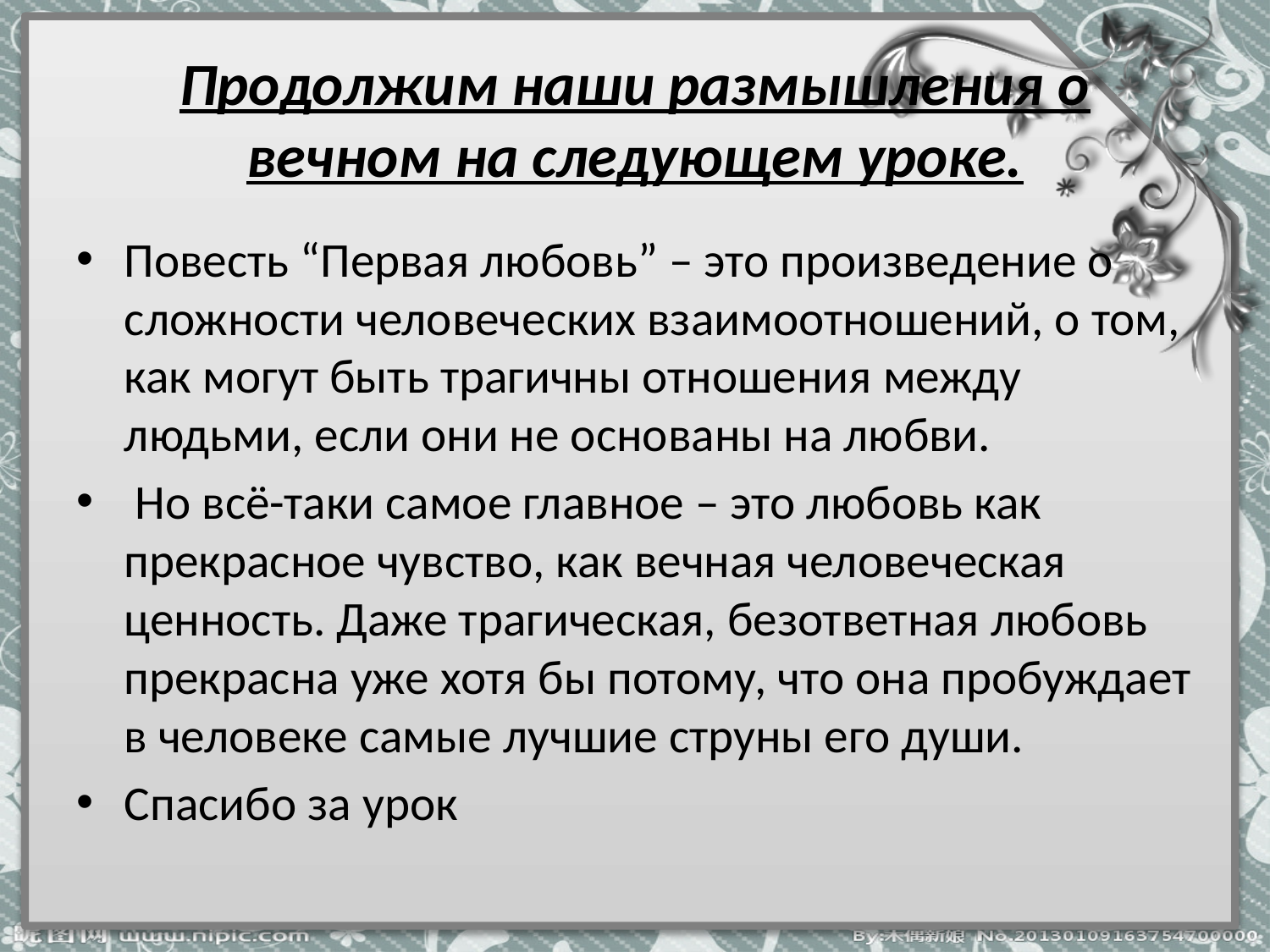

# Продолжим наши размышления о вечном на следующем уроке.
Повесть “Первая любовь” – это произведение о сложности человеческих взаимоотношений, о том, как могут быть трагичны отношения между людьми, если они не основаны на любви.
 Но всё-таки самое главное – это любовь как прекрасное чувство, как вечная человеческая ценность. Даже трагическая, безответная любовь прекрасна уже хотя бы потому, что она пробуждает в человеке самые лучшие струны его души.
Спасибо за урок